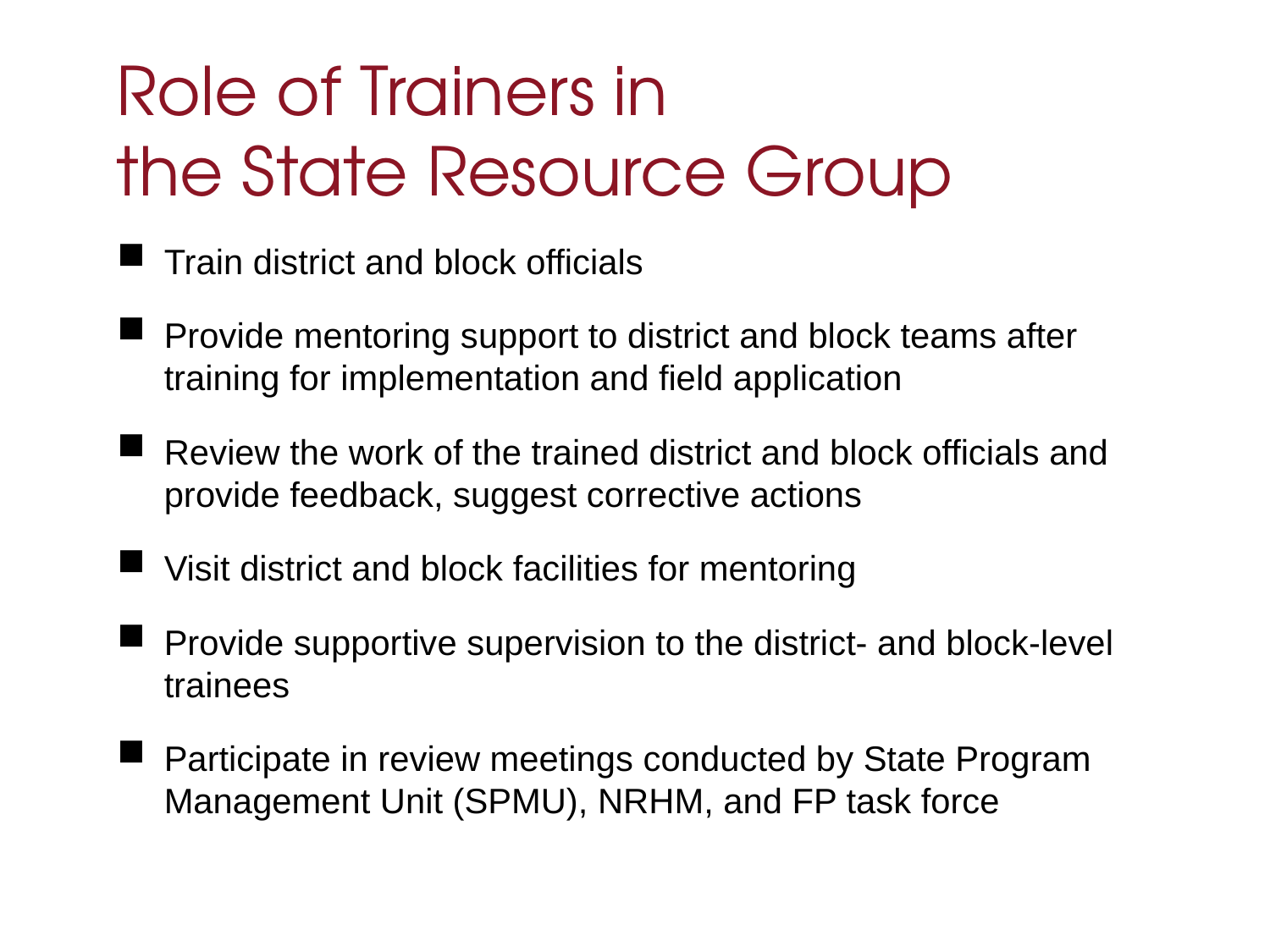

# Role of Trainers in the State Resource Group
Train district and block officials
Provide mentoring support to district and block teams after training for implementation and field application
Review the work of the trained district and block officials and provide feedback, suggest corrective actions
Visit district and block facilities for mentoring
Provide supportive supervision to the district- and block-level trainees
Participate in review meetings conducted by State Program Management Unit (SPMU), NRHM, and FP task force